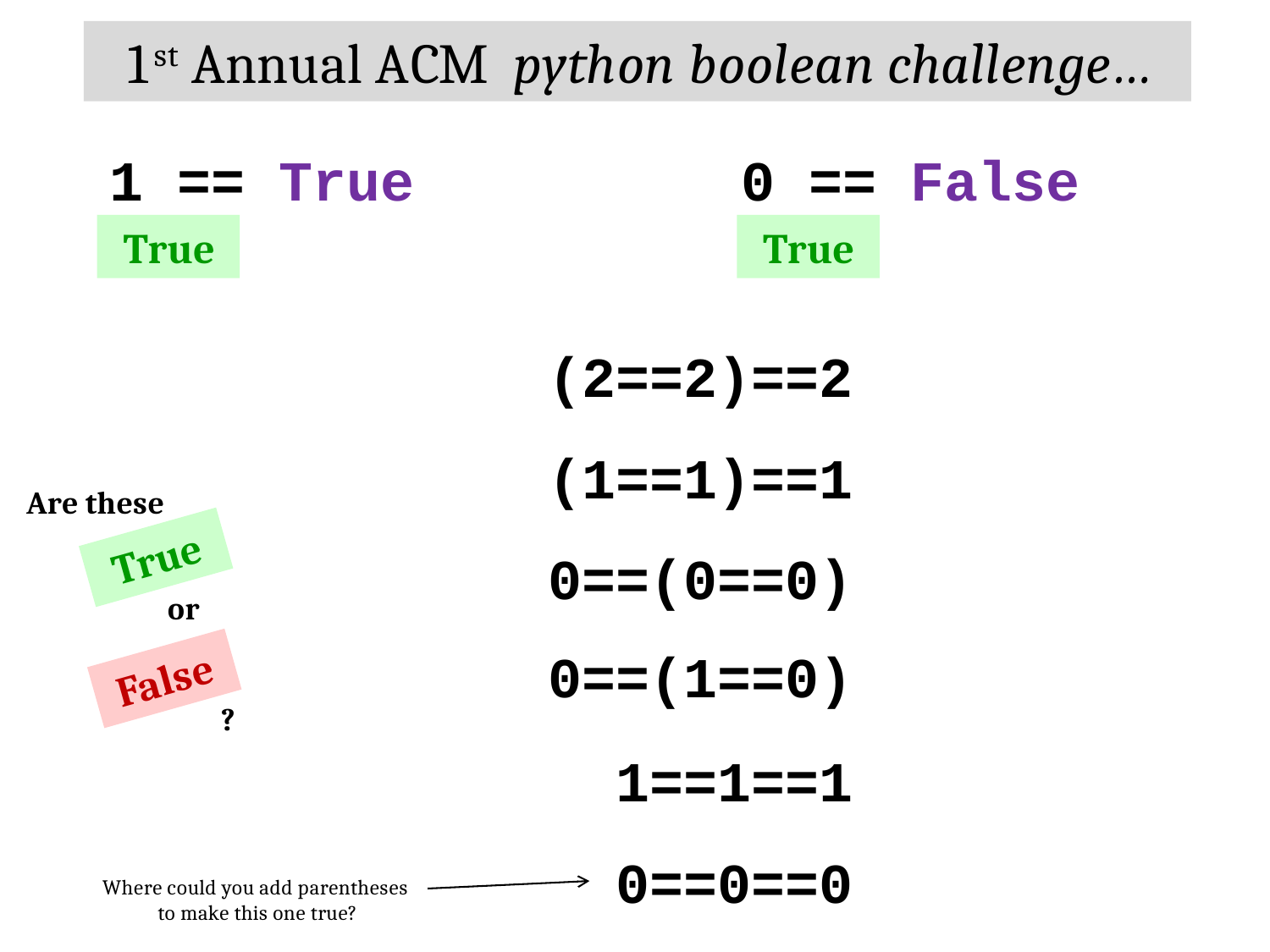

1st Annual ACM  python boolean challenge…
1 == True
0 == False
True
True
(2==2)==2
(1==1)==1
Are these
True
0==(0==0)
or
0==(1==0)
False
?
1==1==1
0==0==0
Where could you add parentheses  to make this one true?